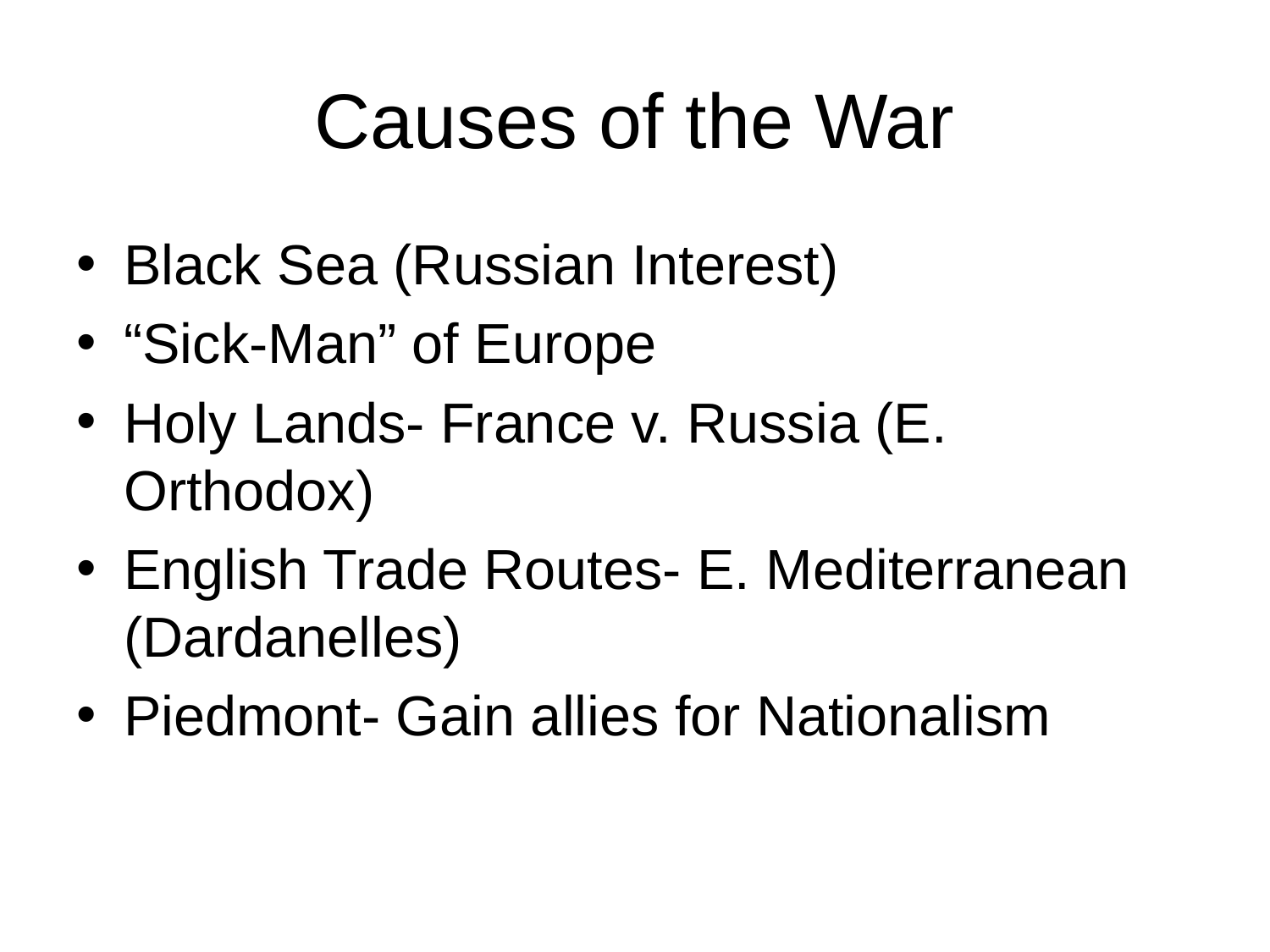

# Causes of the War
Black Sea (Russian Interest)
“Sick-Man” of Europe
Holy Lands- France v. Russia (E. Orthodox)
English Trade Routes- E. Mediterranean (Dardanelles)
Piedmont- Gain allies for Nationalism